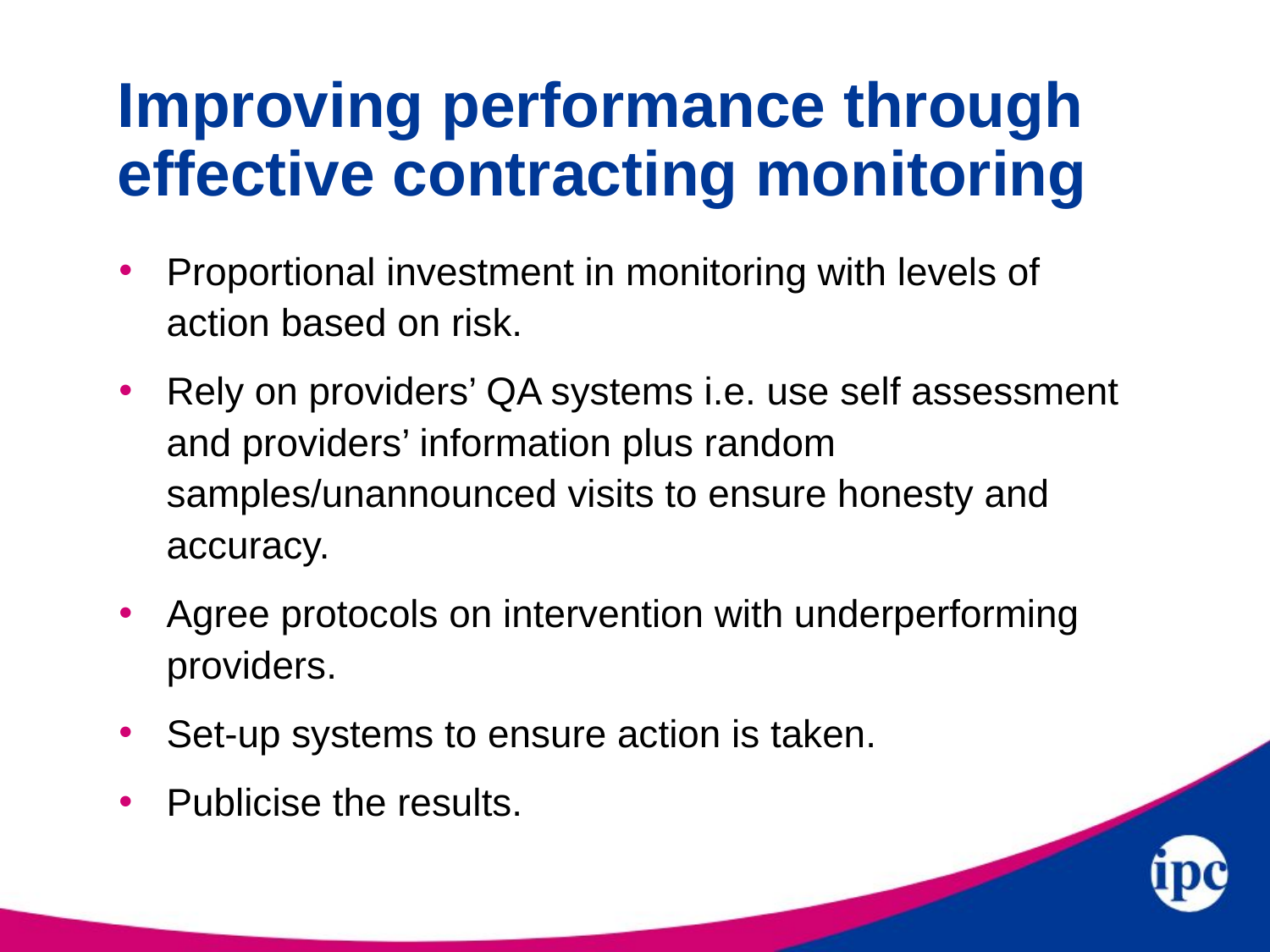

# Improving performance through effective contracting monitoring
Proportional investment in monitoring with levels of action based on risk.
Rely on providers’ QA systems i.e. use self assessment and providers’ information plus random samples/unannounced visits to ensure honesty and accuracy.
Agree protocols on intervention with underperforming providers.
Set-up systems to ensure action is taken.
Publicise the results.